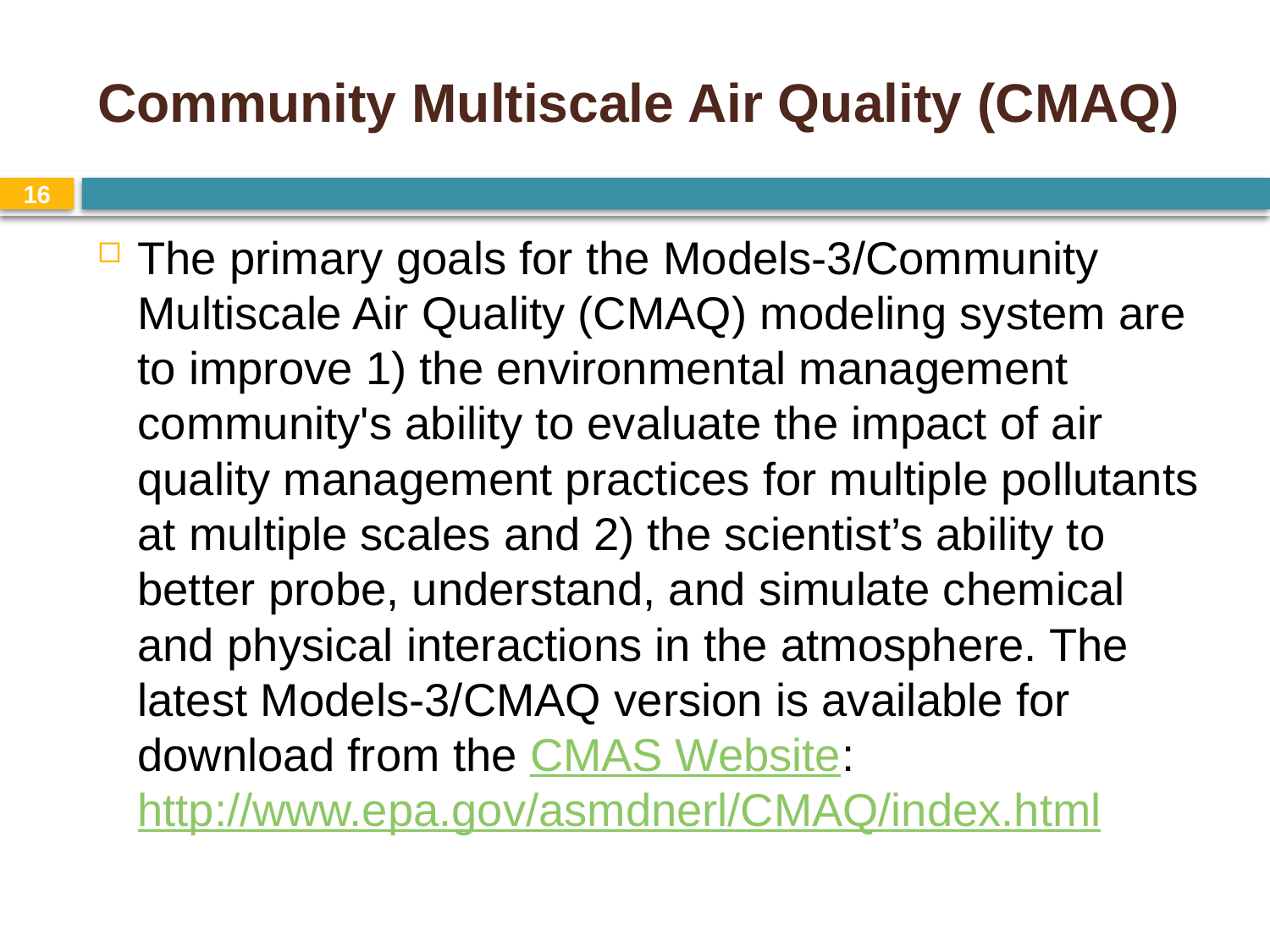

# Community Multiscale Air Quality (CMAQ)
16
The primary goals for the Models-3/Community Multiscale Air Quality (CMAQ) modeling system are to improve 1) the environmental management community's ability to evaluate the impact of air quality management practices for multiple pollutants at multiple scales and 2) the scientist’s ability to better probe, understand, and simulate chemical and physical interactions in the atmosphere. The latest Models-3/CMAQ version is available for download from the CMAS Website: http://www.epa.gov/asmdnerl/CMAQ/index.html